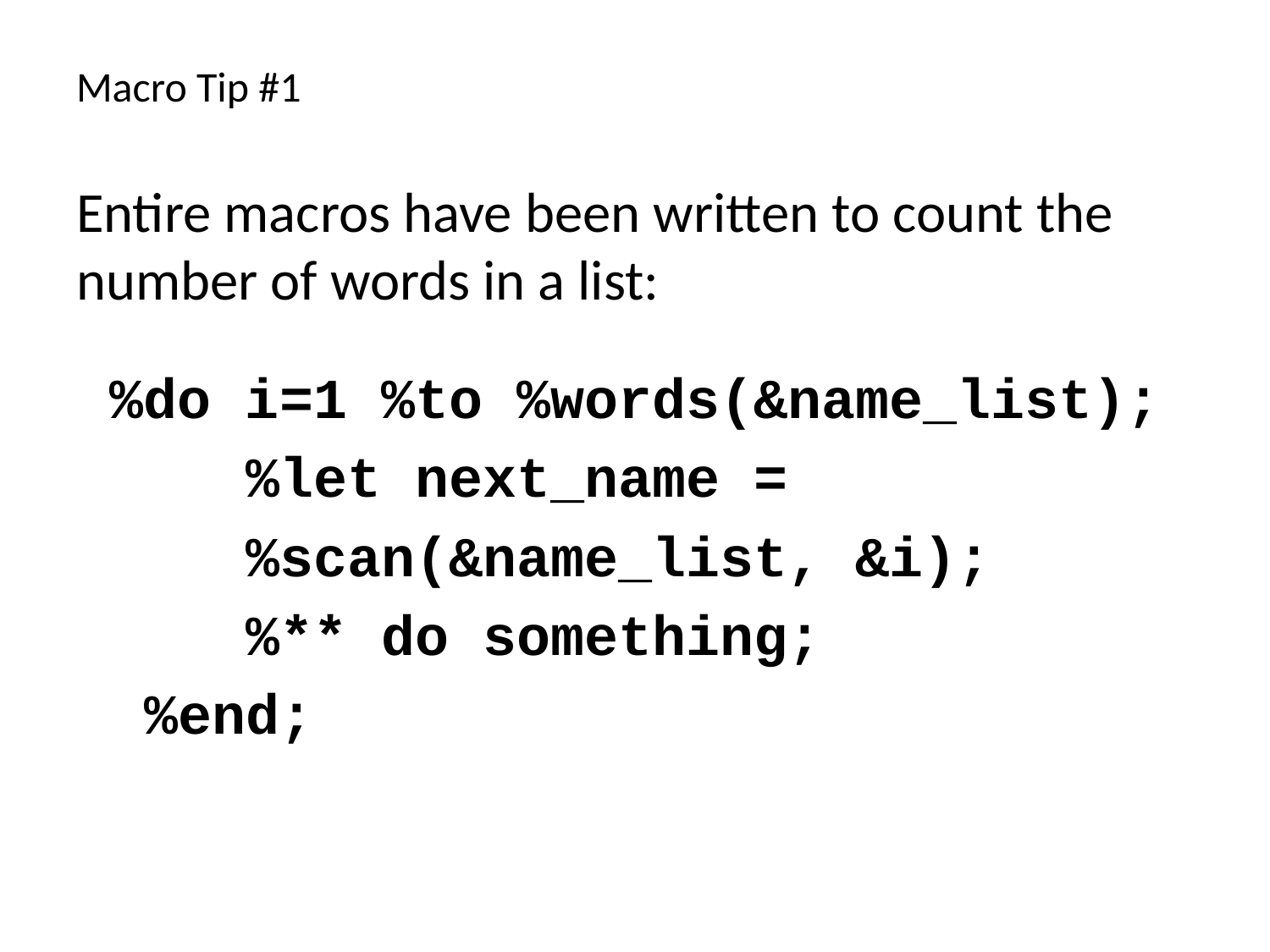

# Macro Tip #1
Entire macros have been written to count the number of words in a list:

 %do i=1 %to %words(&name_list);
     %let next_name =
     %scan(&name_list, &i);
     %** do something;
  %end;